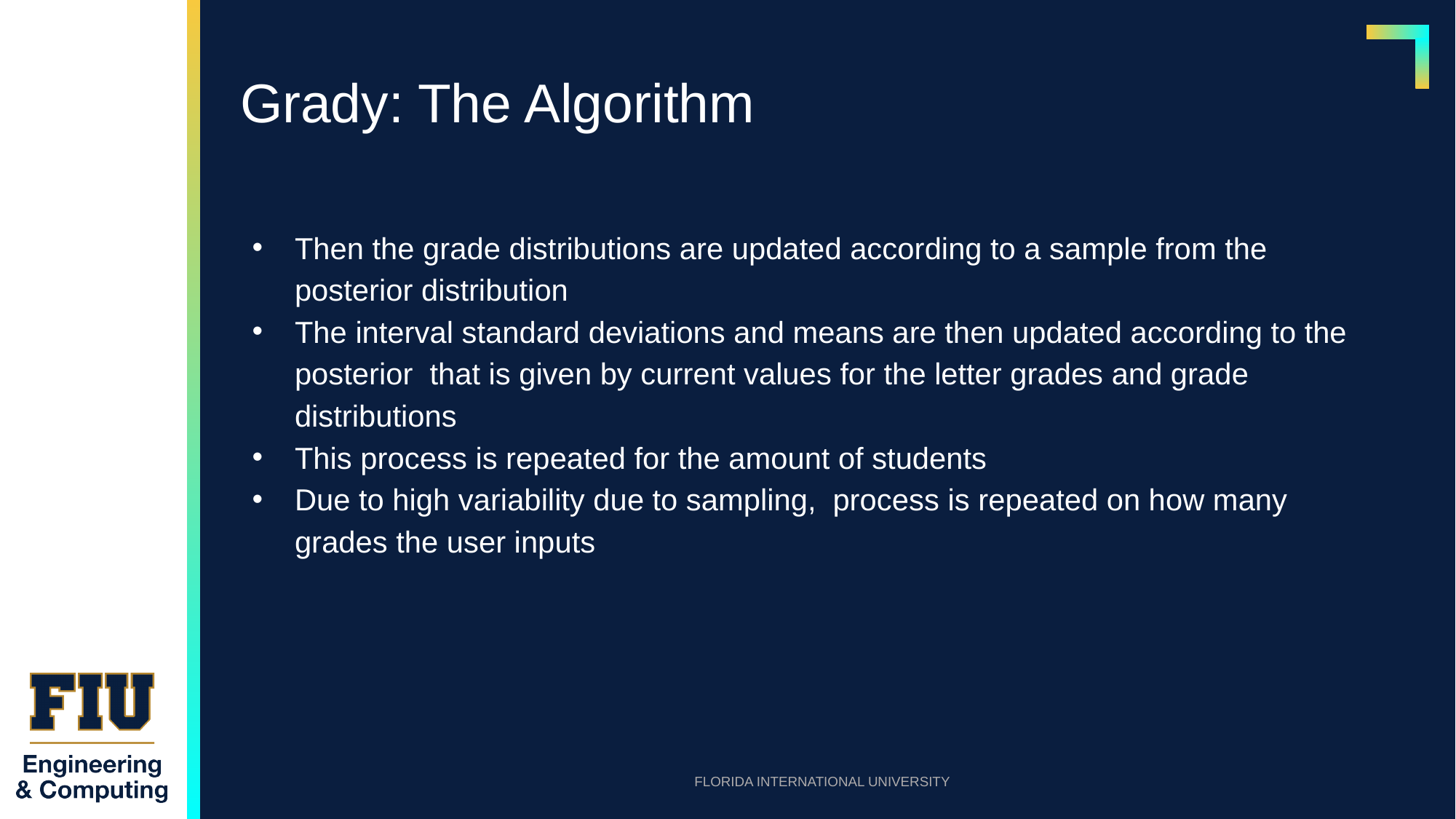

# Grady: The Algorithm

Then the grade distributions are updated according to a sample from the posterior distribution
The interval standard deviations and means are then updated according to the posterior  that is given by current values for the letter grades and grade distributions
This process is repeated for the amount of students
Due to high variability due to sampling,  process is repeated on how many grades the user inputs